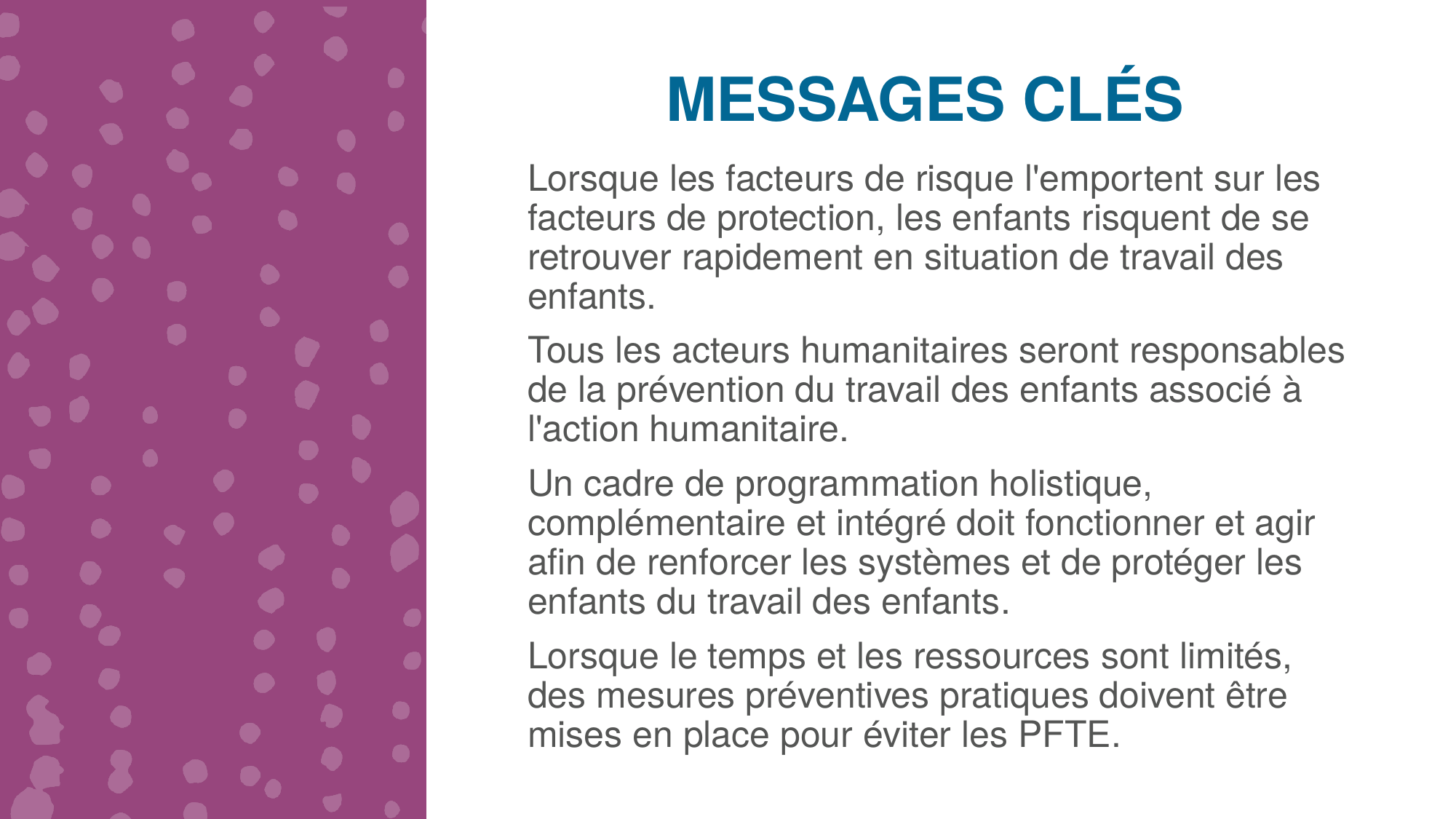

MESSAGES CLÉS
Lorsque les facteurs de risque l'emportent sur les facteurs de protection, les enfants risquent de se retrouver rapidement en situation de travail des enfants.
Tous les acteurs humanitaires seront responsables de la prévention du travail des enfants associé à l'action humanitaire.
Un cadre de programmation holistique, complémentaire et intégré doit fonctionner et agir afin de renforcer les systèmes et de protéger les enfants du travail des enfants.
Lorsque le temps et les ressources sont limités, des mesures préventives pratiques doivent être mises en place pour éviter les PFTE.